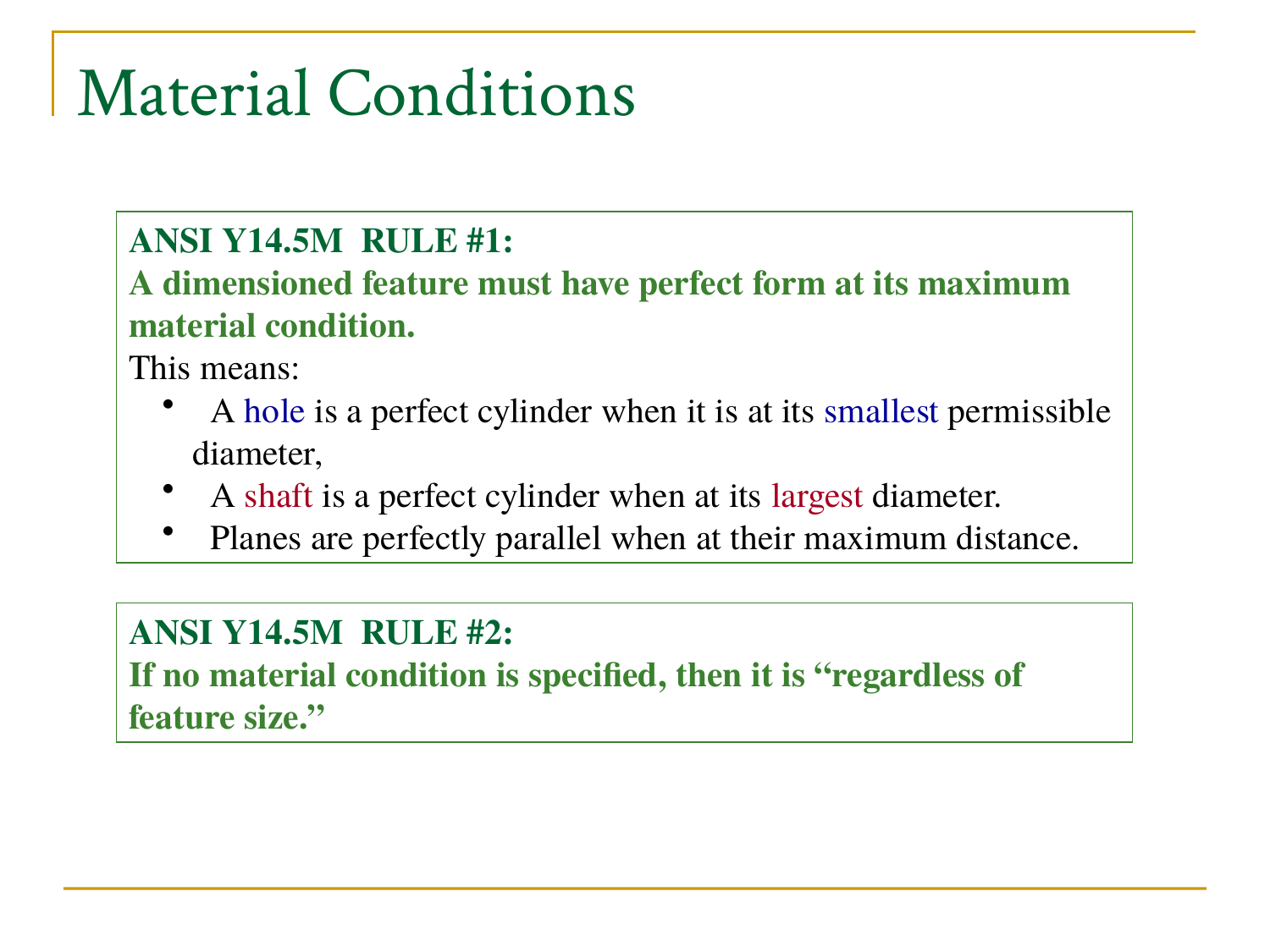

# Material Conditions
ANSI Y14.5M  RULE #1:
A dimensioned feature must have perfect form at its maximum material condition.
This means:
  A hole is a perfect cylinder when it is at its smallest permissible diameter,
  A shaft is a perfect cylinder when at its largest diameter.
  Planes are perfectly parallel when at their maximum distance.
ANSI Y14.5M  RULE #2:
If no material condition is specified, then it is “regardless of feature size.”